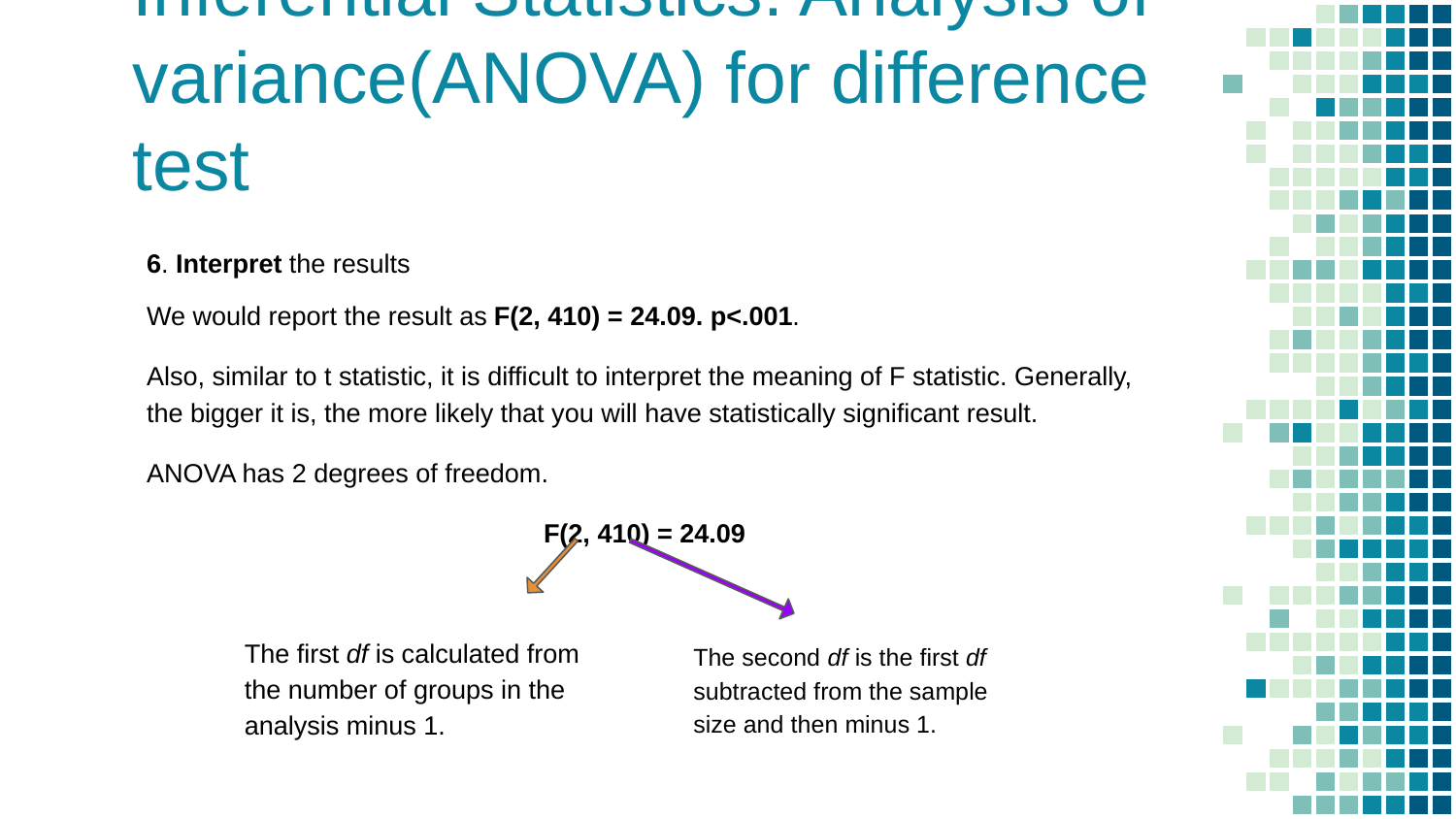

# Inferential Statistics: Analysis of variance(ANOVA) for difference test

6. Interpret the results
We would report the result as F(2, 410) = 24.09. p<.001.
Also, similar to t statistic, it is difficult to interpret the meaning of F statistic. Generally, the bigger it is, the more likely that you will have statistically significant result.
ANOVA has 2 degrees of freedom.
F(2, 410) = 24.09

The first df is calculated from the number of groups in the analysis minus 1.
The second df is the first df subtracted from the sample size and then minus 1.